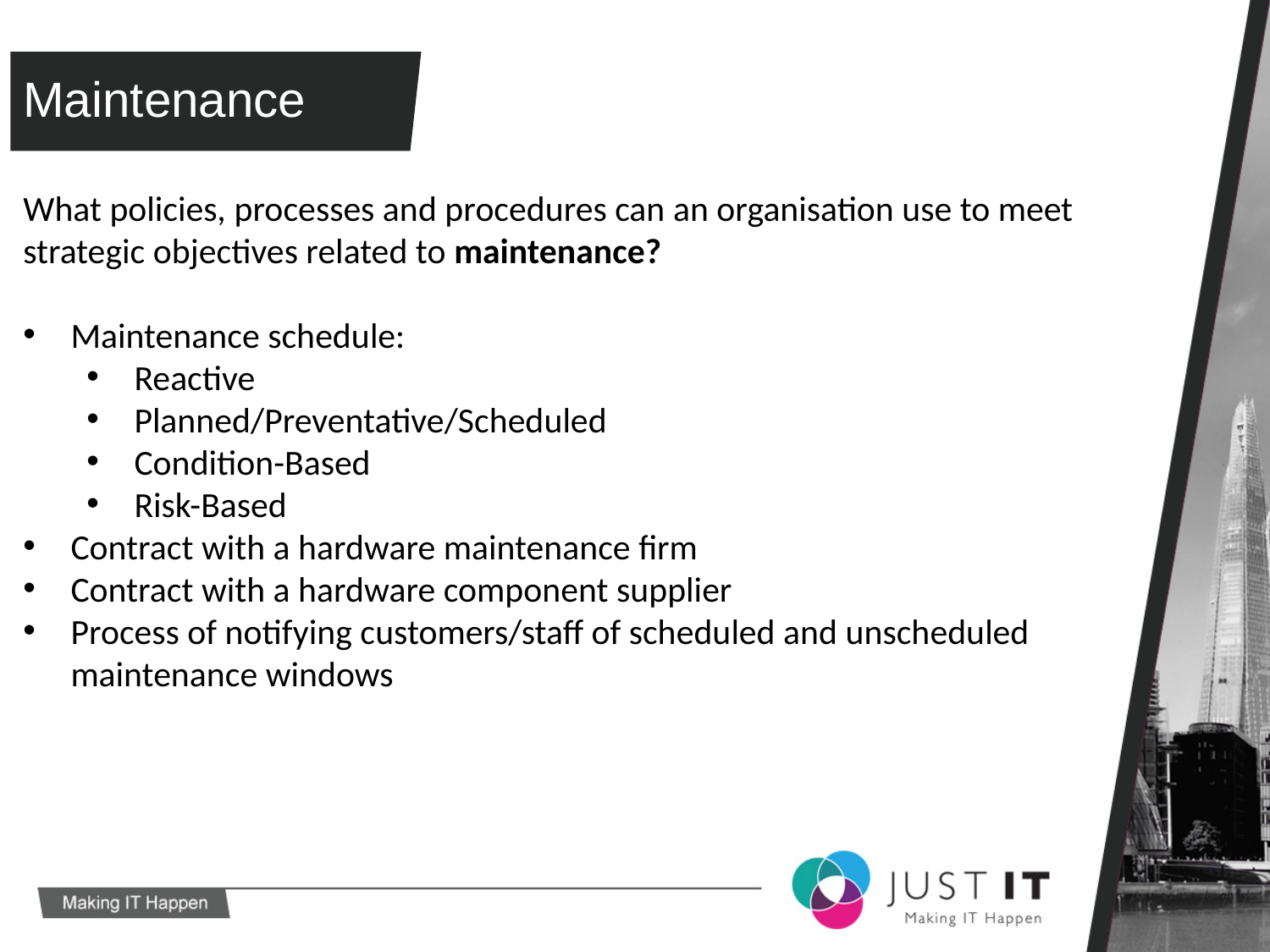

# Maintenance

What policies, processes and procedures can an organisation use to meet strategic objectives related to maintenance?

Maintenance schedule:
Reactive
Planned/Preventative/Scheduled
Condition-Based
Risk-Based
Contract with a hardware maintenance firm
Contract with a hardware component supplier
Process of notifying customers/staff of scheduled and unscheduled maintenance windows